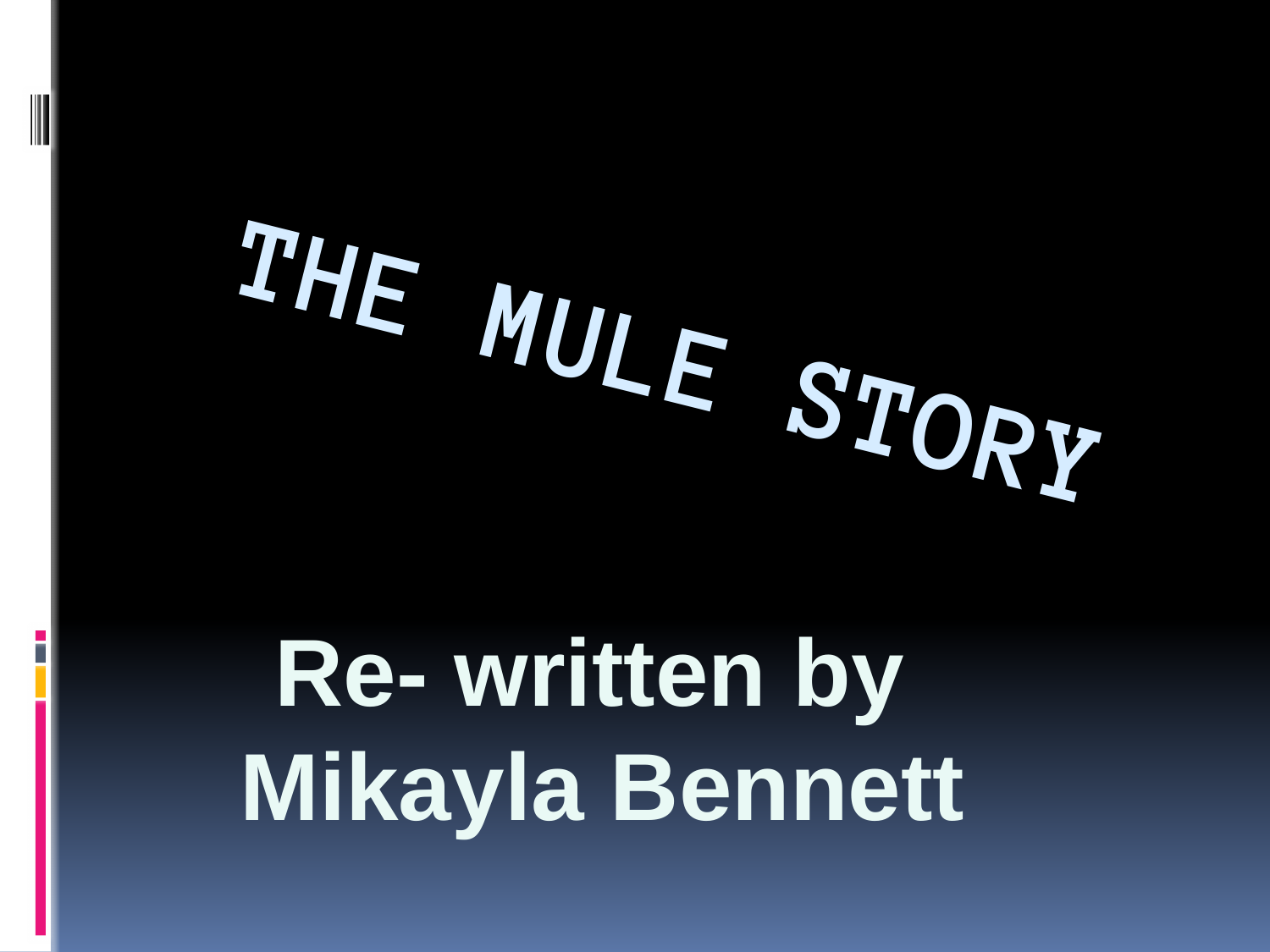

# THE MULE STORY

Re- written by
Mikayla Bennett